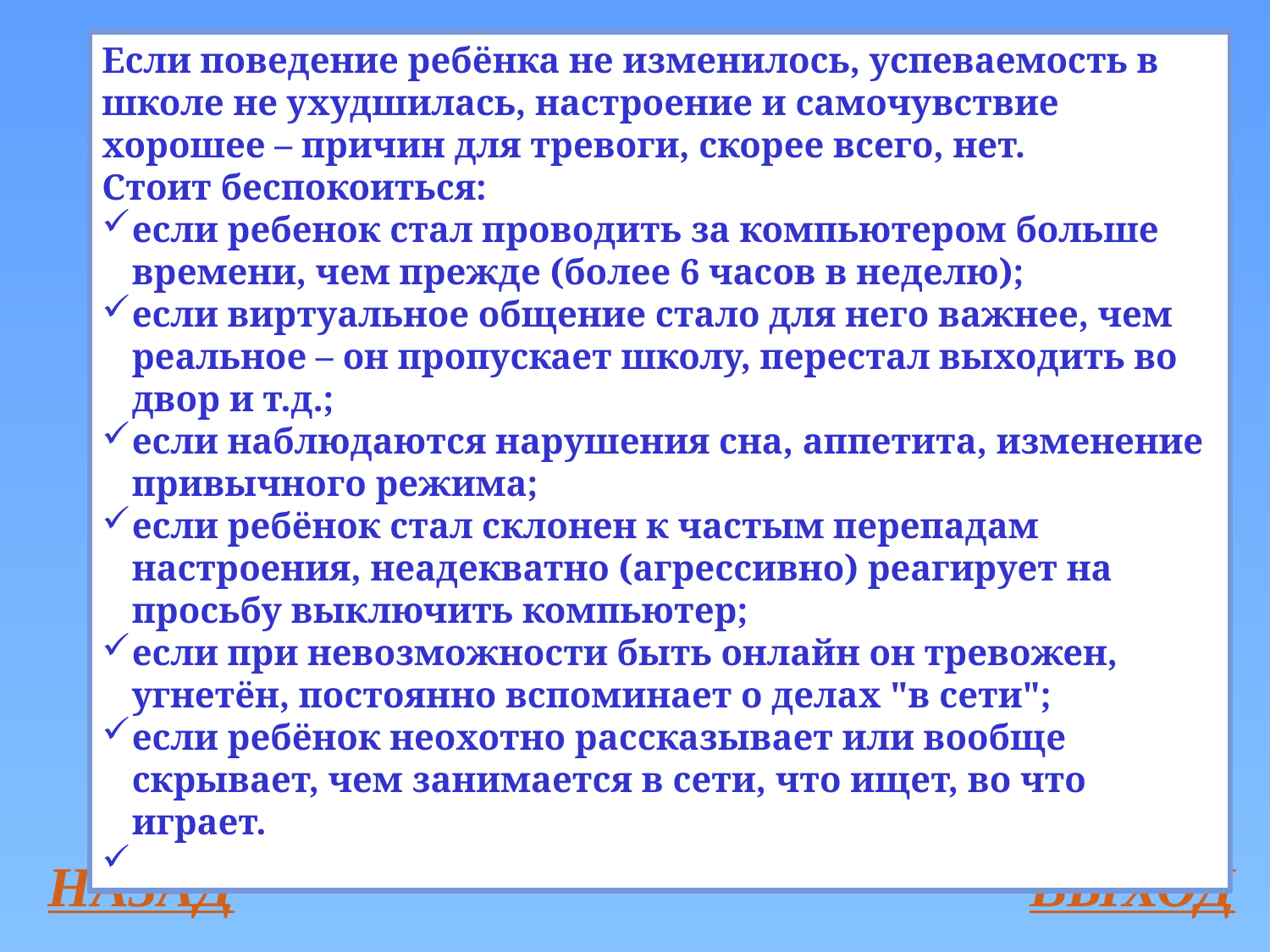

Если поведение ребёнка не изменилось, успеваемость в школе не ухудшилась, настроение и самочувствие хорошее – причин для тревоги, скорее всего, нет.
Стоит беспокоиться:
если ребенок стал проводить за компьютером больше времени, чем прежде (более 6 часов в неделю);
если виртуальное общение стало для него важнее, чем реальное – он пропускает школу, перестал выходить во двор и т.д.;
если наблюдаются нарушения сна, аппетита, изменение привычного режима;
если ребёнок стал склонен к частым перепадам настроения, неадекватно (агрессивно) реагирует на просьбу выключить компьютер;
если при невозможности быть онлайн он тревожен, угнетён, постоянно вспоминает о делах "в сети";
если ребёнок неохотно рассказывает или вообще скрывает, чем занимается в сети, что ищет, во что играет.

НАЗАД
ВЫХОД